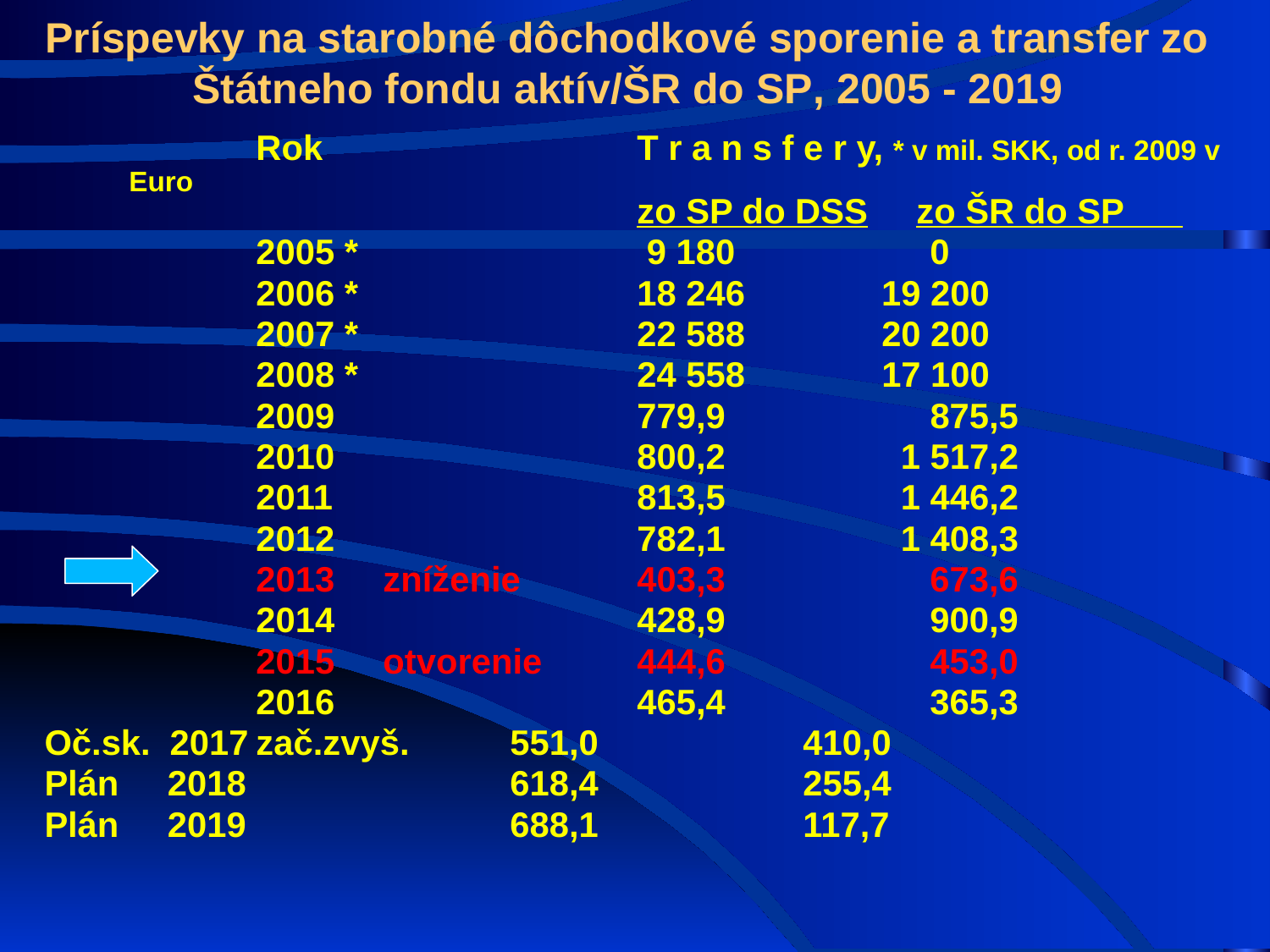

# Príspevky na starobné dôchodkové sporenie a transfer zo Štátneho fondu aktív/ŠR do SP, 2005 - 2019
   		Rok		    	T r a n s f e r y, * v mil. SKK, od r. 2009 v Euro
					zo SP do DSS     zo ŠR do SP
		2005 * 	     	  	 9 180                    0
    		2006 * 			18 246              19 200
    		2007 * 	 		22 588              20 200
    		2008 * 	 		24 558              17 100
    		2009        	   	779,9		    875,5
    		2010		   	800,2		 1 517,2
     		2011		   	813,5		 1 446,2
      		2012		   	782,1		 1 408,3
     		2013	zníženie  	403,3		    673,6
     		2014		   	428,9		    900,9
     		2015	otvorenie   	444,6		    453,0
   		2016		   	465,4		    365,3
Oč.sk.  2017	zač.zvyš.   	551,0		    410,0
Plán     2018		   	618,4		    255,4
Plán     2019		   	688,1		    117,7